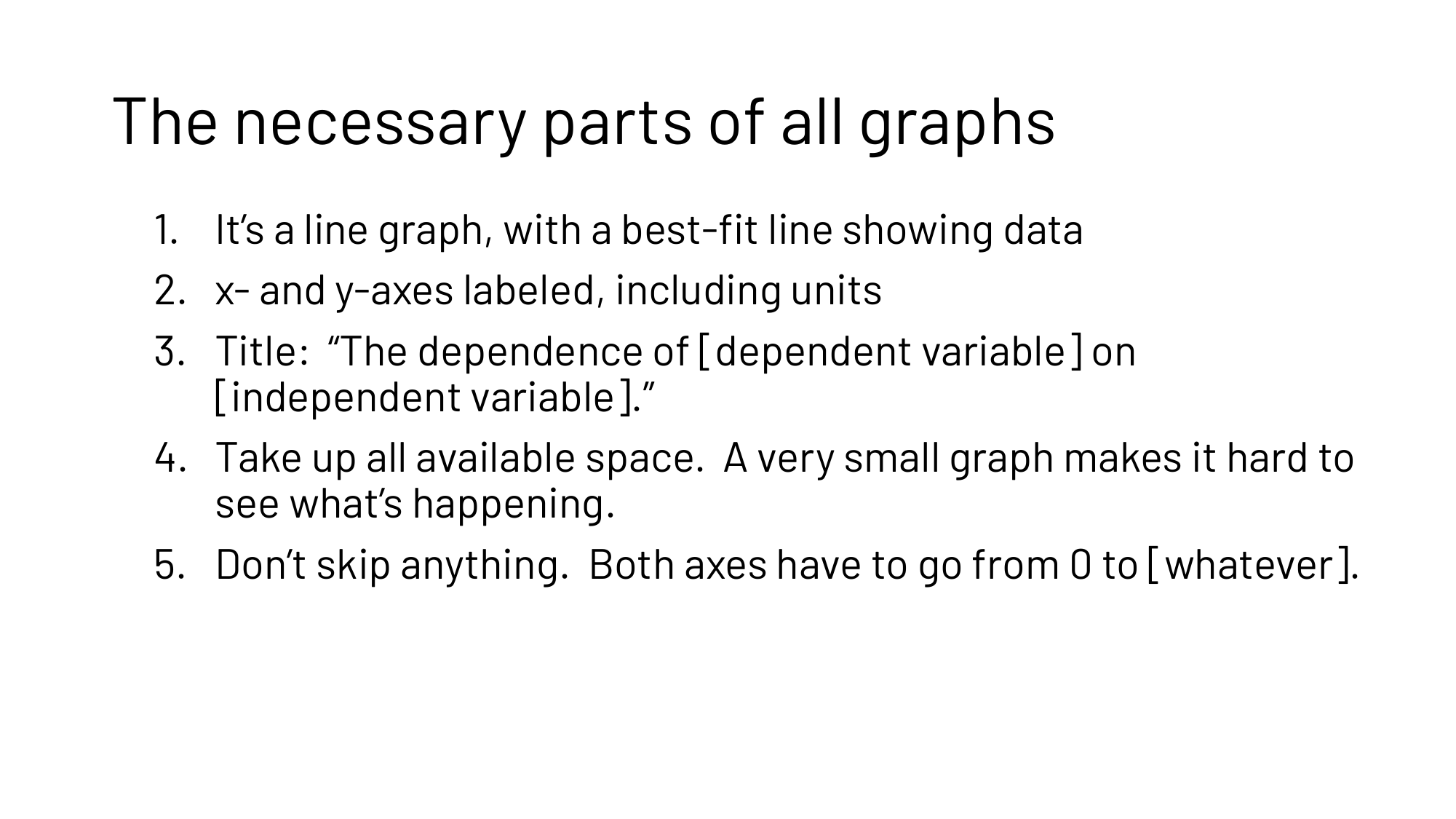

# The necessary parts of all graphs
It’s a line graph, with a best-fit line showing data
x- and y-axes labeled, including units
Title:  “The dependence of [dependent variable] on [independent variable].”
Take up all available space.  A very small graph makes it hard to see what’s happening.
Don’t skip anything.  Both axes have to go from 0 to [whatever].